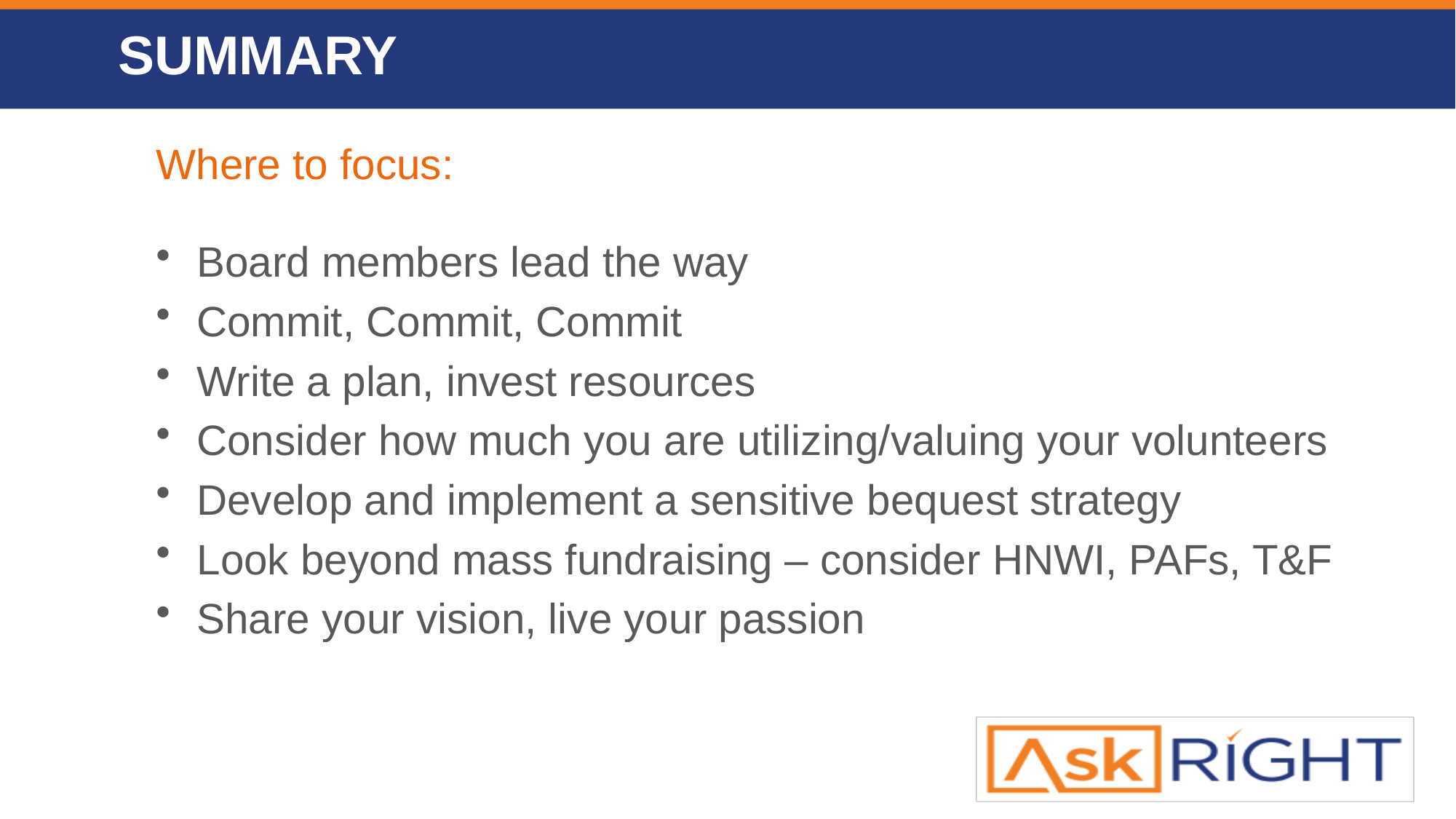

# SUMMARY
Where to focus:
Board members lead the way
Commit, Commit, Commit
Write a plan, invest resources
Consider how much you are utilizing/valuing your volunteers
Develop and implement a sensitive bequest strategy
Look beyond mass fundraising – consider HNWI, PAFs, T&F
Share your vision, live your passion